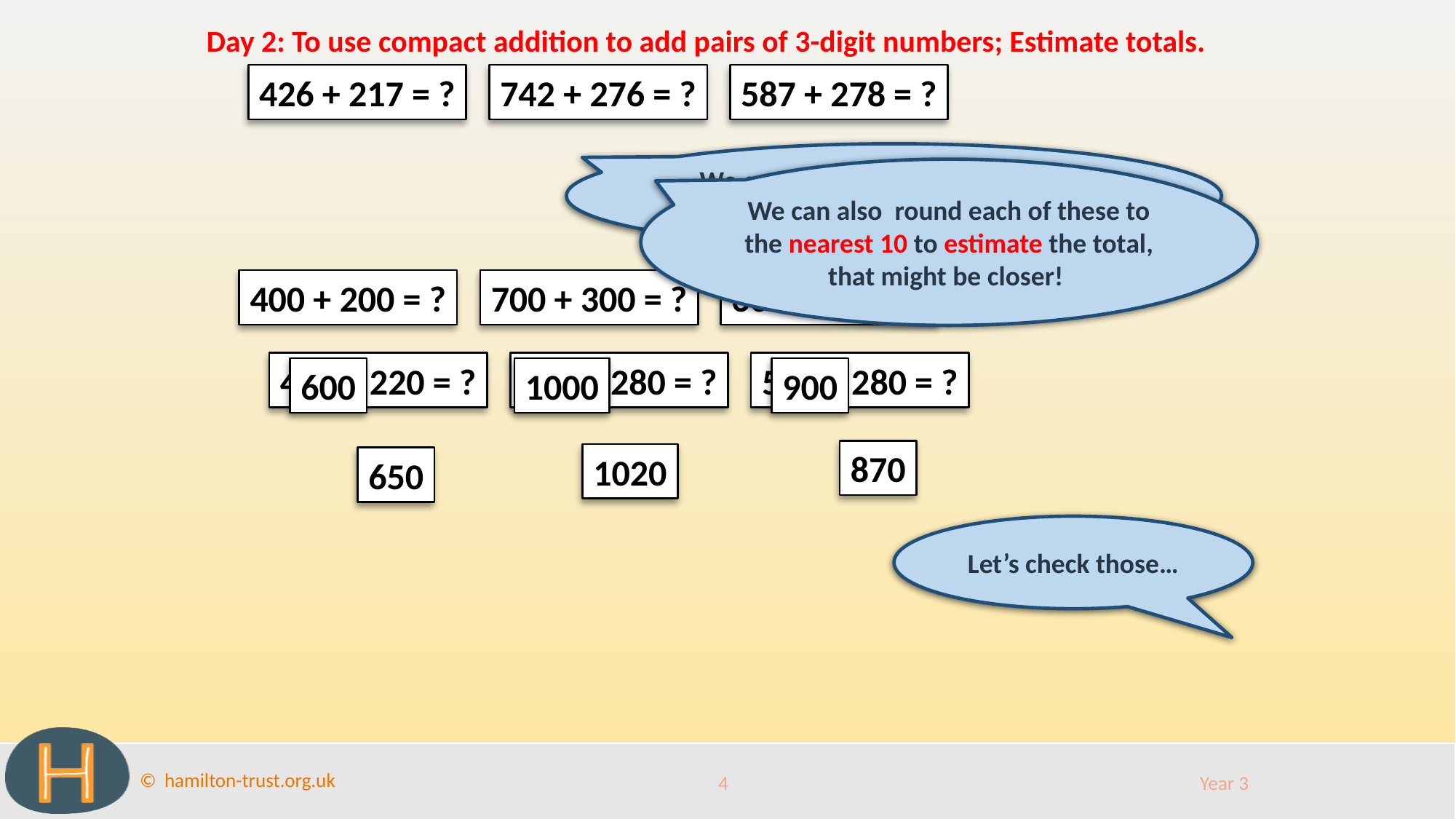

Day 2: To use compact addition to add pairs of 3-digit numbers; Estimate totals.
426 + 217 = ?
742 + 276 = ?
587 + 278 = ?
We can round each of these to the nearest 100 to estimate the total.
We can also  round each of these to the nearest 10 to estimate the total, that might be closer!
400 + 200 = ?
700 + 300 = ?
600 + 300 = ?
430 + 220 = ?
740 + 280 = ?
590 + 280 = ?
600
1000
900
870
1020
650
Let’s check those…
4
Year 3